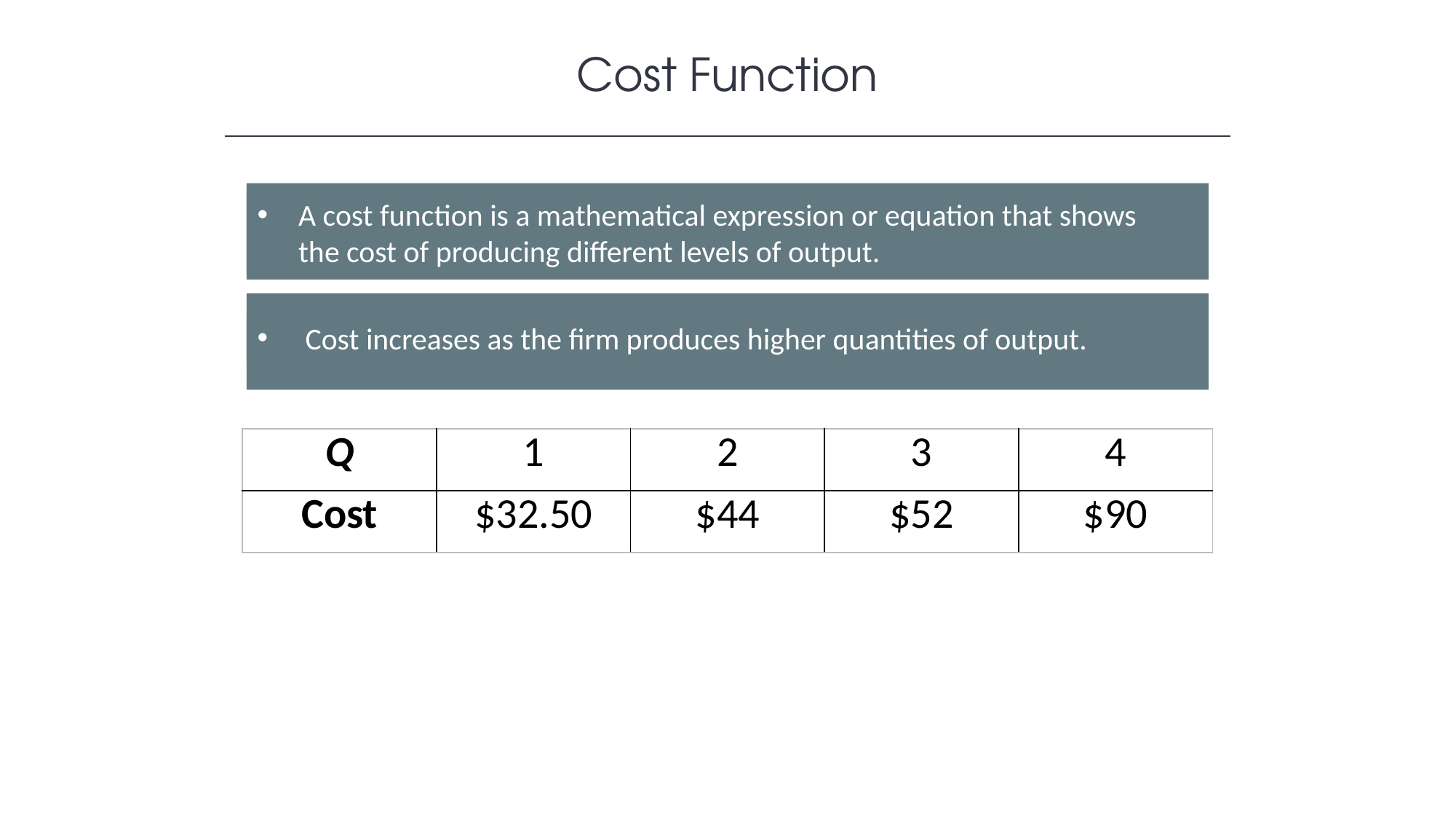

Cost Function

A cost function is a mathematical expression or equation that shows the cost of producing different levels of output.

 Cost increases as the firm produces higher quantities of output.
| Q | 1 | 2 | 3 | 4 |
| --- | --- | --- | --- | --- |
| Cost | $32.50 | $44 | $52 | $90 |